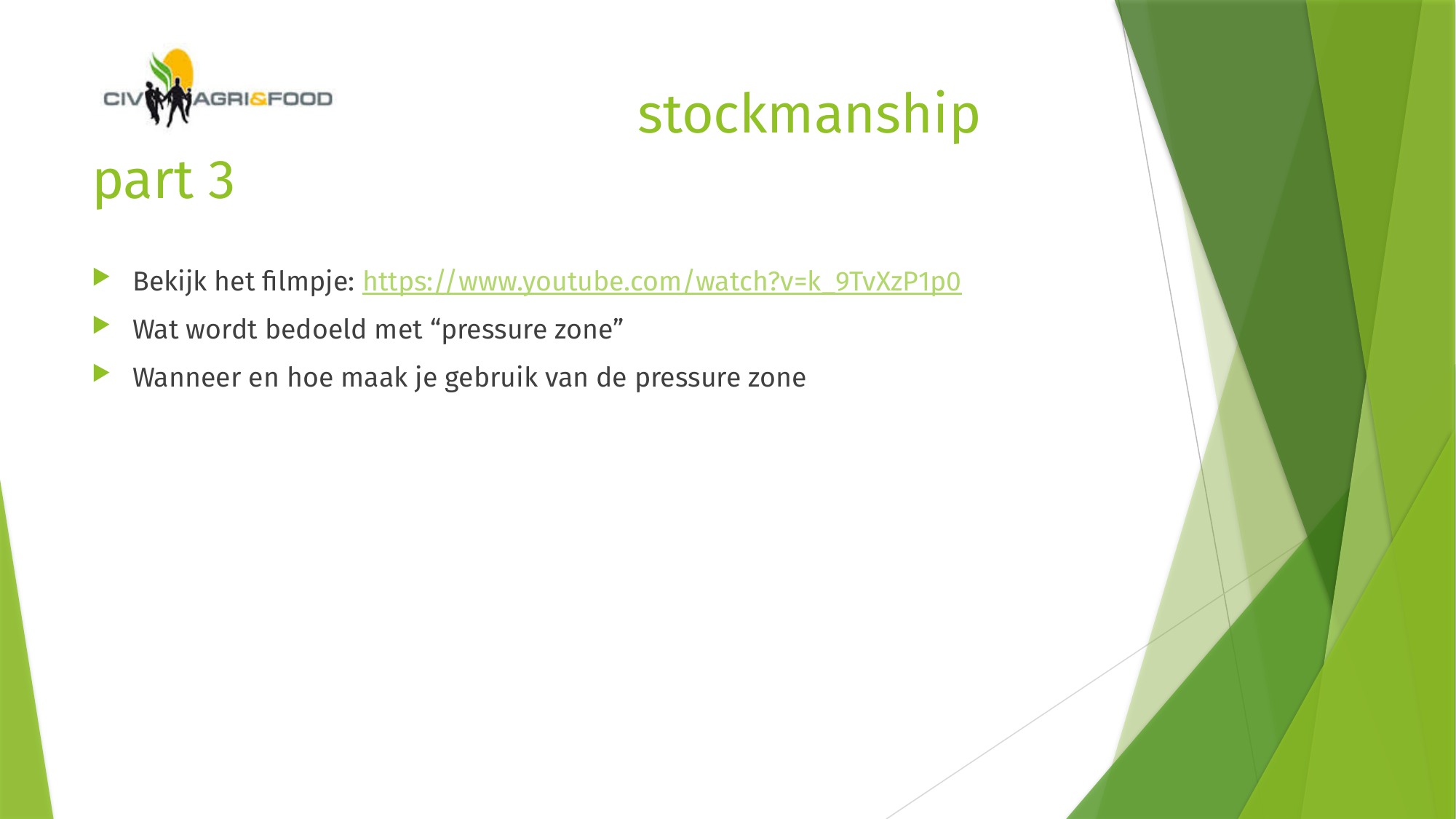

# stockmanship part 3
Bekijk het filmpje: https://www.youtube.com/watch?v=k_9TvXzP1p0
Wat wordt bedoeld met “pressure zone”
Wanneer en hoe maak je gebruik van de pressure zone